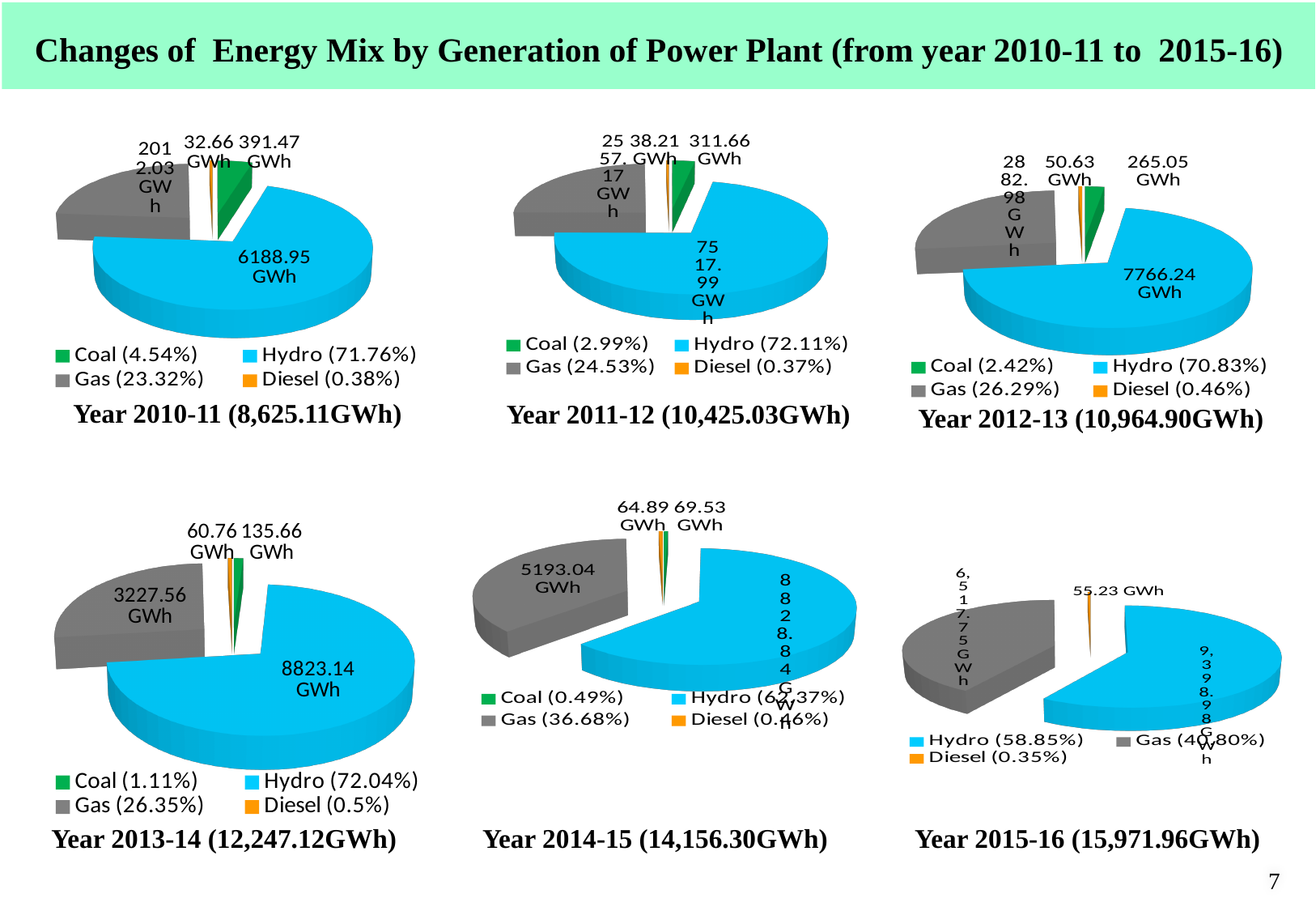

Changes of  Energy Mix by Generation of Power Plant (from year 2010-11 to  2015-16)

[unsupported chart]

[unsupported chart]

[unsupported chart]

Year 2010-11 (8,625.11GWh)
Year 2011-12 (10,425.03GWh)
Year 2012-13 (10,964.90GWh)

[unsupported chart]

[unsupported chart]

[unsupported chart]

Year 2013-14 (12,247.12GWh)
Year 2014-15 (14,156.30GWh)
Year 2015-16 (15,971.96GWh)
7